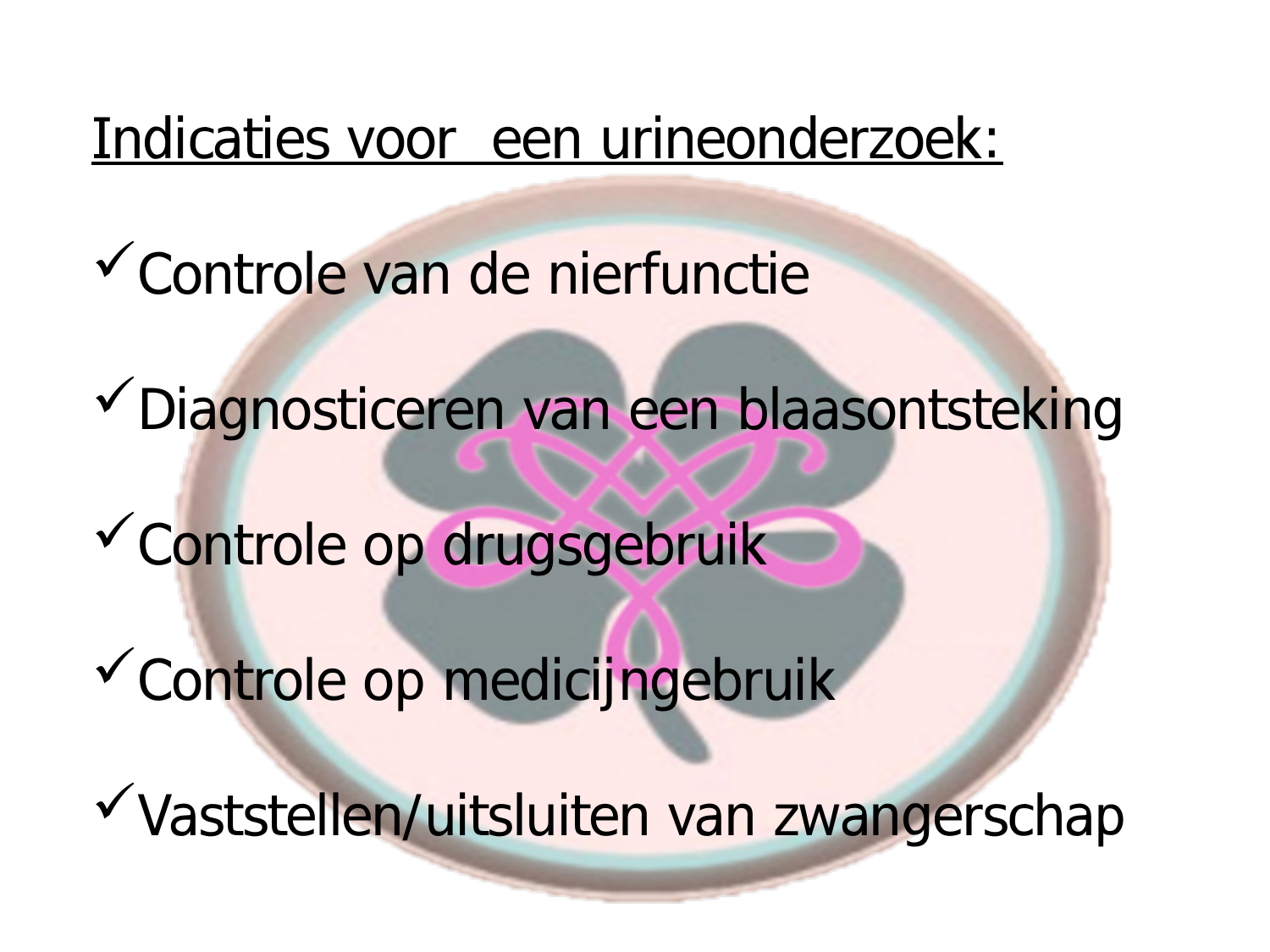

Indicaties voor  een urineonderzoek:

Controle van de nierfunctie

Diagnosticeren van een blaasontsteking

Controle op drugsgebruik

Controle op medicijngebruik

Vaststellen/uitsluiten van zwangerschap